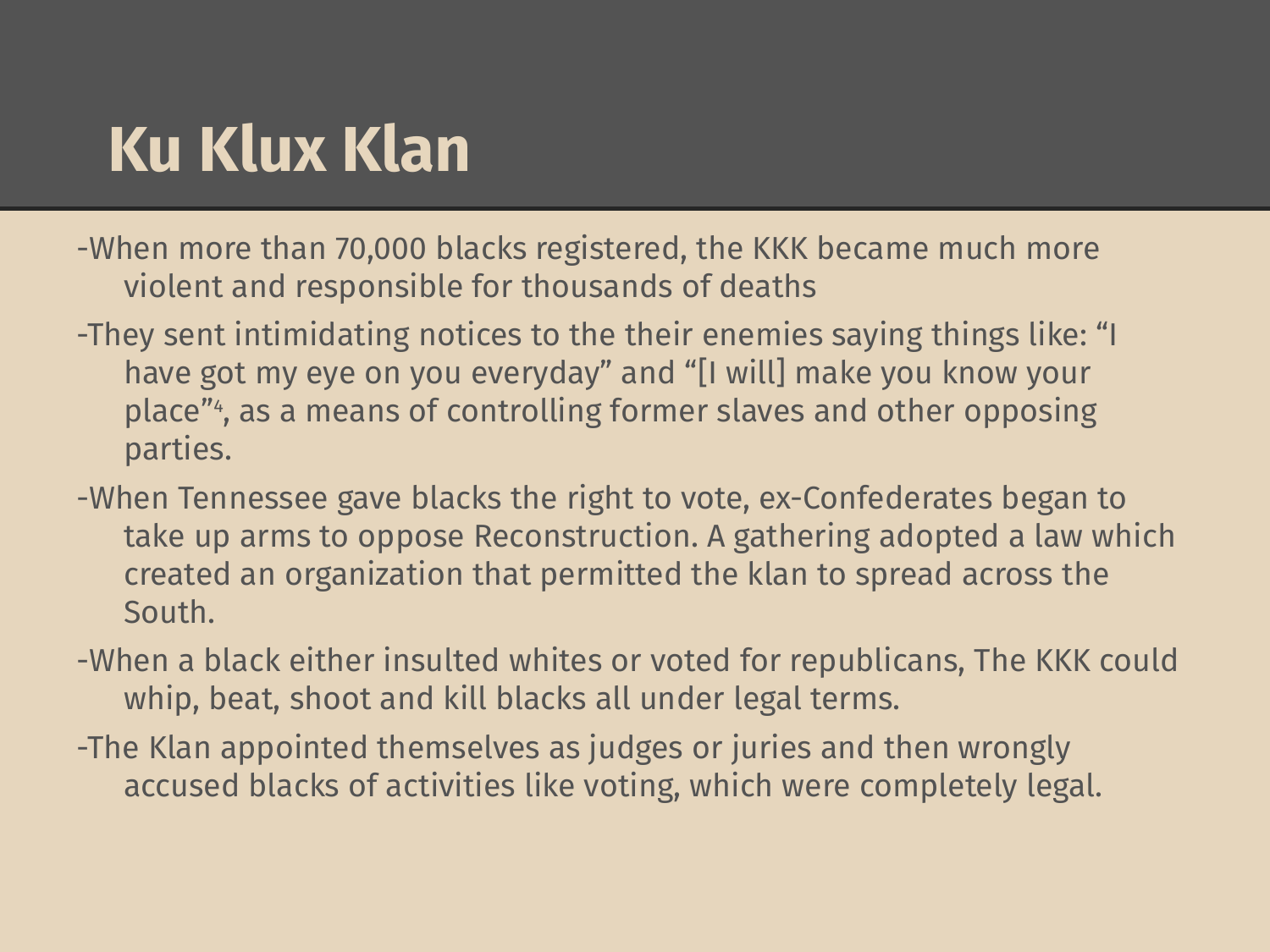

# Ku Klux Klan
-When more than 70,000 blacks registered, the KKK became much more violent and responsible for thousands of deaths
-They sent intimidating notices to the their enemies saying things like: “I have got my eye on you everyday” and “[I will] make you know your place”4, as a means of controlling former slaves and other opposing parties.
-When Tennessee gave blacks the right to vote, ex-Confederates began to take up arms to oppose Reconstruction. A gathering adopted a law which created an organization that permitted the klan to spread across the South.
-When a black either insulted whites or voted for republicans, The KKK could whip, beat, shoot and kill blacks all under legal terms.
-The Klan appointed themselves as judges or juries and then wrongly accused blacks of activities like voting, which were completely legal.